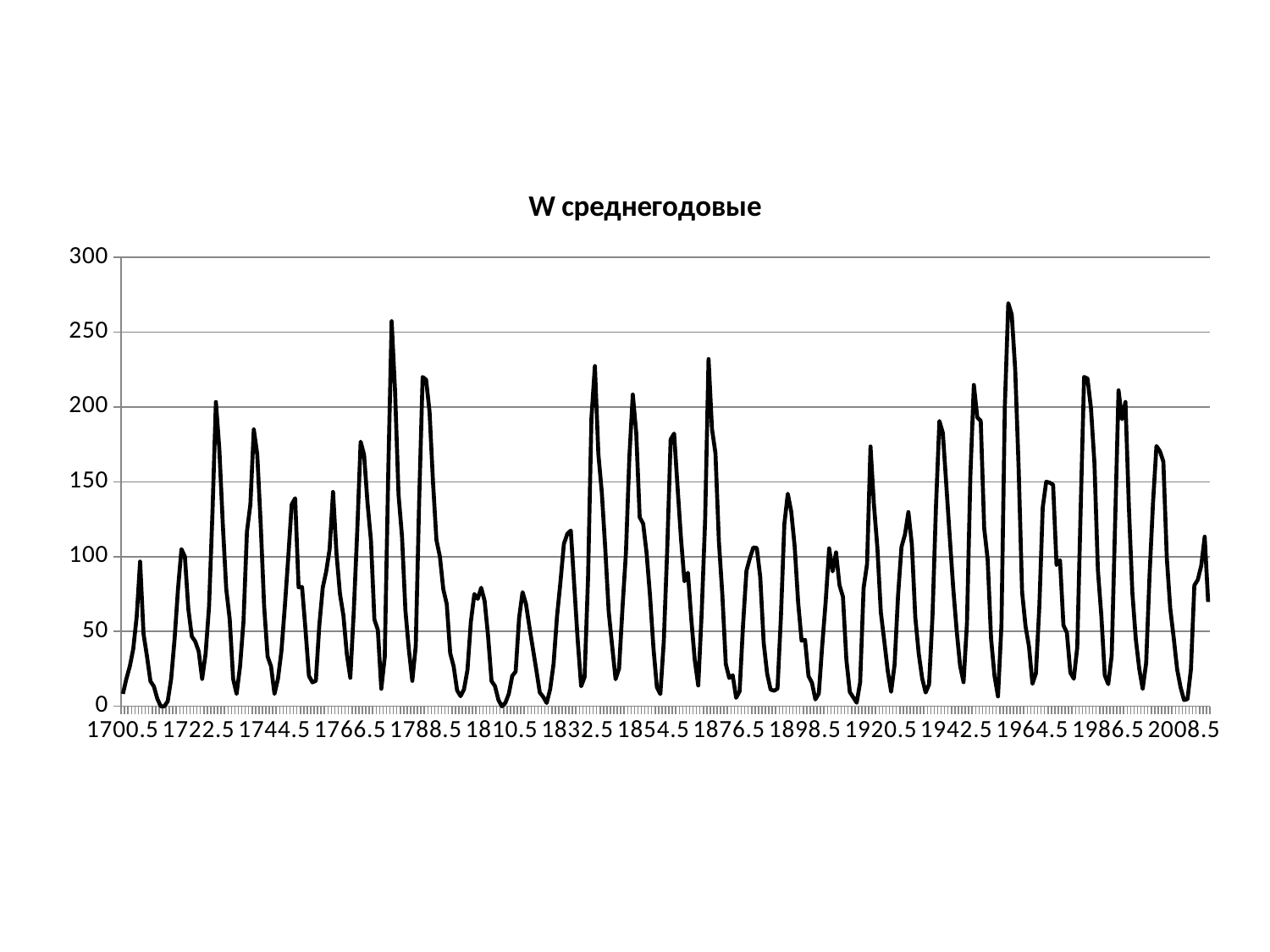

### Chart:

| Category | W среднегодовые |
|---|---|
| 1700.5 | 8.3 |
| 1701.5 | 18.3 |
| 1702.5 | 26.7 |
| 1703.5 | 38.3 |
| 1704.5 | 60.0 |
| 1705.5 | 96.7 |
| 1706.5 | 48.3 |
| 1707.5 | 33.3 |
| 1708.5 | 16.7 |
| 1709.5 | 13.3 |
| 1710.5 | 5.0 |
| 1711.5 | 0.0 |
| 1712.5 | 0.0 |
| 1713.5 | 3.3 |
| 1714.5 | 18.3 |
| 1715.5 | 45.0 |
| 1716.5 | 78.3 |
| 1717.5 | 105.0 |
| 1718.5 | 100.0 |
| 1719.5 | 65.0 |
| 1720.5 | 46.7 |
| 1721.5 | 43.3 |
| 1722.5 | 36.7 |
| 1723.5 | 18.3 |
| 1724.5 | 35.0 |
| 1725.5 | 66.7 |
| 1726.5 | 130.0 |
| 1727.5 | 203.3 |
| 1728.5 | 171.7 |
| 1729.5 | 121.7 |
| 1730.5 | 78.3 |
| 1731.5 | 58.3 |
| 1732.5 | 18.3 |
| 1733.5 | 8.3 |
| 1734.5 | 26.7 |
| 1735.5 | 56.7 |
| 1736.5 | 116.7 |
| 1737.5 | 135.0 |
| 1738.5 | 185.0 |
| 1739.5 | 168.3 |
| 1740.5 | 121.7 |
| 1741.5 | 66.7 |
| 1742.5 | 33.3 |
| 1743.5 | 26.7 |
| 1744.5 | 8.3 |
| 1745.5 | 18.3 |
| 1746.5 | 36.7 |
| 1747.5 | 66.7 |
| 1748.5 | 100.0 |
| 1749.5 | 134.8 |
| 1750.5 | 139.0 |
| 1751.5 | 79.5 |
| 1752.5 | 79.7 |
| 1753.5 | 51.2 |
| 1754.5 | 20.3 |
| 1755.5 | 16.0 |
| 1756.5 | 17.0 |
| 1757.5 | 54.0 |
| 1758.5 | 79.3 |
| 1759.5 | 90.0 |
| 1760.5 | 104.8 |
| 1761.5 | 143.2 |
| 1762.5 | 102.0 |
| 1763.5 | 75.2 |
| 1764.5 | 60.7 |
| 1765.5 | 34.8 |
| 1766.5 | 19.0 |
| 1767.5 | 63.0 |
| 1768.5 | 116.3 |
| 1769.5 | 176.8 |
| 1770.5 | 168.0 |
| 1771.5 | 136.0 |
| 1772.5 | 110.8 |
| 1773.5 | 58.0 |
| 1774.5 | 51.0 |
| 1775.5 | 11.7 |
| 1776.5 | 33.0 |
| 1777.5 | 154.2 |
| 1778.5 | 257.3 |
| 1779.5 | 209.8 |
| 1780.5 | 141.3 |
| 1781.5 | 113.5 |
| 1782.5 | 64.2 |
| 1783.5 | 38.0 |
| 1784.5 | 17.0 |
| 1785.5 | 40.2 |
| 1786.5 | 138.2 |
| 1787.5 | 220.0 |
| 1788.5 | 218.2 |
| 1789.5 | 196.8 |
| 1790.5 | 149.8 |
| 1791.5 | 111.0 |
| 1792.5 | 100.0 |
| 1793.5 | 78.2 |
| 1794.5 | 68.3 |
| 1795.5 | 35.5 |
| 1796.5 | 26.7 |
| 1797.5 | 10.7 |
| 1798.5 | 6.8 |
| 1799.5 | 11.3 |
| 1800.5 | 24.2 |
| 1801.5 | 56.7 |
| 1802.5 | 75.0 |
| 1803.5 | 71.8 |
| 1804.5 | 79.2 |
| 1805.5 | 70.3 |
| 1806.5 | 46.8 |
| 1807.5 | 16.8 |
| 1808.5 | 13.5 |
| 1809.5 | 4.2 |
| 1810.5 | 0.0 |
| 1811.5 | 2.3 |
| 1812.5 | 8.3 |
| 1813.5 | 20.3 |
| 1814.5 | 23.2 |
| 1815.5 | 59.0 |
| 1816.5 | 76.3 |
| 1817.5 | 68.3 |
| 1818.5 | 52.9 |
| 1819.5 | 38.5 |
| 1820.5 | 24.2 |
| 1821.5 | 9.2 |
| 1822.5 | 6.3 |
| 1823.5 | 2.2 |
| 1824.5 | 11.4 |
| 1825.5 | 28.2 |
| 1826.5 | 59.9 |
| 1827.5 | 83.0 |
| 1828.5 | 108.5 |
| 1829.5 | 115.2 |
| 1830.5 | 117.4 |
| 1831.5 | 80.8 |
| 1832.5 | 44.3 |
| 1833.5 | 13.4 |
| 1834.5 | 19.5 |
| 1835.5 | 85.8 |
| 1836.5 | 192.7 |
| 1837.5 | 227.3 |
| 1838.5 | 168.7 |
| 1839.5 | 143.0 |
| 1840.5 | 105.5 |
| 1841.5 | 63.3 |
| 1842.5 | 40.3 |
| 1843.5 | 18.1 |
| 1844.5 | 25.1 |
| 1845.5 | 65.8 |
| 1846.5 | 102.7 |
| 1847.5 | 166.3 |
| 1848.5 | 208.3 |
| 1849.5 | 182.5 |
| 1850.5 | 126.3 |
| 1851.5 | 122.0 |
| 1852.5 | 102.7 |
| 1853.5 | 74.1 |
| 1854.5 | 39.0 |
| 1855.5 | 12.7 |
| 1856.5 | 8.2 |
| 1857.5 | 43.4 |
| 1858.5 | 104.4 |
| 1859.5 | 178.3 |
| 1860.5 | 182.2 |
| 1861.5 | 146.6 |
| 1862.5 | 112.1 |
| 1863.5 | 83.5 |
| 1864.5 | 89.2 |
| 1865.5 | 57.8 |
| 1866.5 | 30.7 |
| 1867.5 | 13.9 |
| 1868.5 | 62.8 |
| 1869.5 | 123.6 |
| 1870.5 | 232.0 |
| 1871.5 | 185.3 |
| 1872.5 | 169.2 |
| 1873.5 | 110.1 |
| 1874.5 | 74.5 |
| 1875.5 | 28.3 |
| 1876.5 | 18.9 |
| 1877.5 | 20.7 |
| 1878.5 | 5.7 |
| 1879.5 | 10.0 |
| 1880.5 | 53.7 |
| 1881.5 | 90.5 |
| 1882.5 | 99.0 |
| 1883.5 | 106.1 |
| 1884.5 | 105.8 |
| 1885.5 | 86.3 |
| 1886.5 | 42.4 |
| 1887.5 | 21.8 |
| 1888.5 | 11.2 |
| 1889.5 | 10.4 |
| 1890.5 | 11.8 |
| 1891.5 | 59.5 |
| 1892.5 | 121.7 |
| 1893.5 | 142.0 |
| 1894.5 | 130.0 |
| 1895.5 | 106.6 |
| 1896.5 | 69.4 |
| 1897.5 | 43.8 |
| 1898.5 | 44.4 |
| 1899.5 | 20.2 |
| 1900.5 | 15.7 |
| 1901.5 | 4.6 |
| 1902.5 | 8.5 |
| 1903.5 | 40.8 |
| 1904.5 | 70.1 |
| 1905.5 | 105.5 |
| 1906.5 | 90.1 |
| 1907.5 | 102.8 |
| 1908.5 | 80.9 |
| 1909.5 | 73.2 |
| 1910.5 | 30.9 |
| 1911.5 | 9.5 |
| 1912.5 | 6.0 |
| 1913.5 | 2.4 |
| 1914.5 | 16.1 |
| 1915.5 | 79.0 |
| 1916.5 | 95.0 |
| 1917.5 | 173.6 |
| 1918.5 | 134.6 |
| 1919.5 | 105.7 |
| 1920.5 | 62.7 |
| 1921.5 | 43.5 |
| 1922.5 | 23.7 |
| 1923.5 | 9.7 |
| 1924.5 | 27.9 |
| 1925.5 | 74.0 |
| 1926.5 | 106.5 |
| 1927.5 | 114.7 |
| 1928.5 | 129.7 |
| 1929.5 | 108.2 |
| 1930.5 | 59.4 |
| 1931.5 | 35.1 |
| 1932.5 | 18.6 |
| 1933.5 | 9.2 |
| 1934.5 | 14.6 |
| 1935.5 | 60.2 |
| 1936.5 | 132.8 |
| 1937.5 | 190.6 |
| 1938.5 | 182.6 |
| 1939.5 | 148.0 |
| 1940.5 | 113.0 |
| 1941.5 | 79.2 |
| 1942.5 | 50.8 |
| 1943.5 | 27.1 |
| 1944.5 | 16.1 |
| 1945.5 | 55.3 |
| 1946.5 | 154.3 |
| 1947.5 | 214.7 |
| 1948.5 | 193.0 |
| 1949.5 | 190.7 |
| 1950.5 | 118.9 |
| 1951.5 | 98.3 |
| 1952.5 | 45.0 |
| 1953.5 | 20.1 |
| 1954.5 | 6.6 |
| 1955.5 | 54.2 |
| 1956.5 | 200.7 |
| 1957.5 | 269.3 |
| 1958.5 | 261.7 |
| 1959.5 | 225.1 |
| 1960.5 | 159.0 |
| 1961.5 | 76.4 |
| 1962.5 | 53.4 |
| 1963.5 | 39.9 |
| 1964.5 | 15.0 |
| 1965.5 | 22.0 |
| 1966.5 | 66.8 |
| 1967.5 | 132.9 |
| 1968.5 | 150.0 |
| 1969.5 | 149.4 |
| 1970.5 | 148.0 |
| 1971.5 | 94.4 |
| 1972.5 | 97.6 |
| 1973.5 | 54.1 |
| 1974.5 | 49.2 |
| 1975.5 | 22.5 |
| 1976.5 | 18.4 |
| 1977.5 | 39.3 |
| 1978.5 | 131.0 |
| 1979.5 | 220.1 |
| 1980.5 | 218.9 |
| 1981.5 | 198.9 |
| 1982.5 | 162.4 |
| 1983.5 | 91.0 |
| 1984.5 | 60.5 |
| 1985.5 | 20.6 |
| 1986.5 | 14.8 |
| 1987.5 | 33.9 |
| 1988.5 | 123.0 |
| 1989.5 | 211.1 |
| 1990.5 | 191.8 |
| 1991.5 | 203.3 |
| 1992.5 | 133.0 |
| 1993.5 | 76.1 |
| 1994.5 | 44.9 |
| 1995.5 | 25.1 |
| 1996.5 | 11.6 |
| 1997.5 | 28.9 |
| 1998.5 | 88.3 |
| 1999.5 | 136.3 |
| 2000.5 | 173.9 |
| 2001.5 | 170.4 |
| 2002.5 | 163.6 |
| 2003.5 | 99.3 |
| 2004.5 | 65.3 |
| 2005.5 | 45.8 |
| 2006.5 | 24.7 |
| 2007.5 | 12.6 |
| 2008.5 | 4.2 |
| 2009.5 | 4.8 |
| 2010.5 | 24.9 |
| 2011.5 | 80.8 |
| 2012.5 | 84.5 |
| 2013.5 | 94.0 |
| 2014.5 | 113.3 |
| 2015.5 | 69.7 |